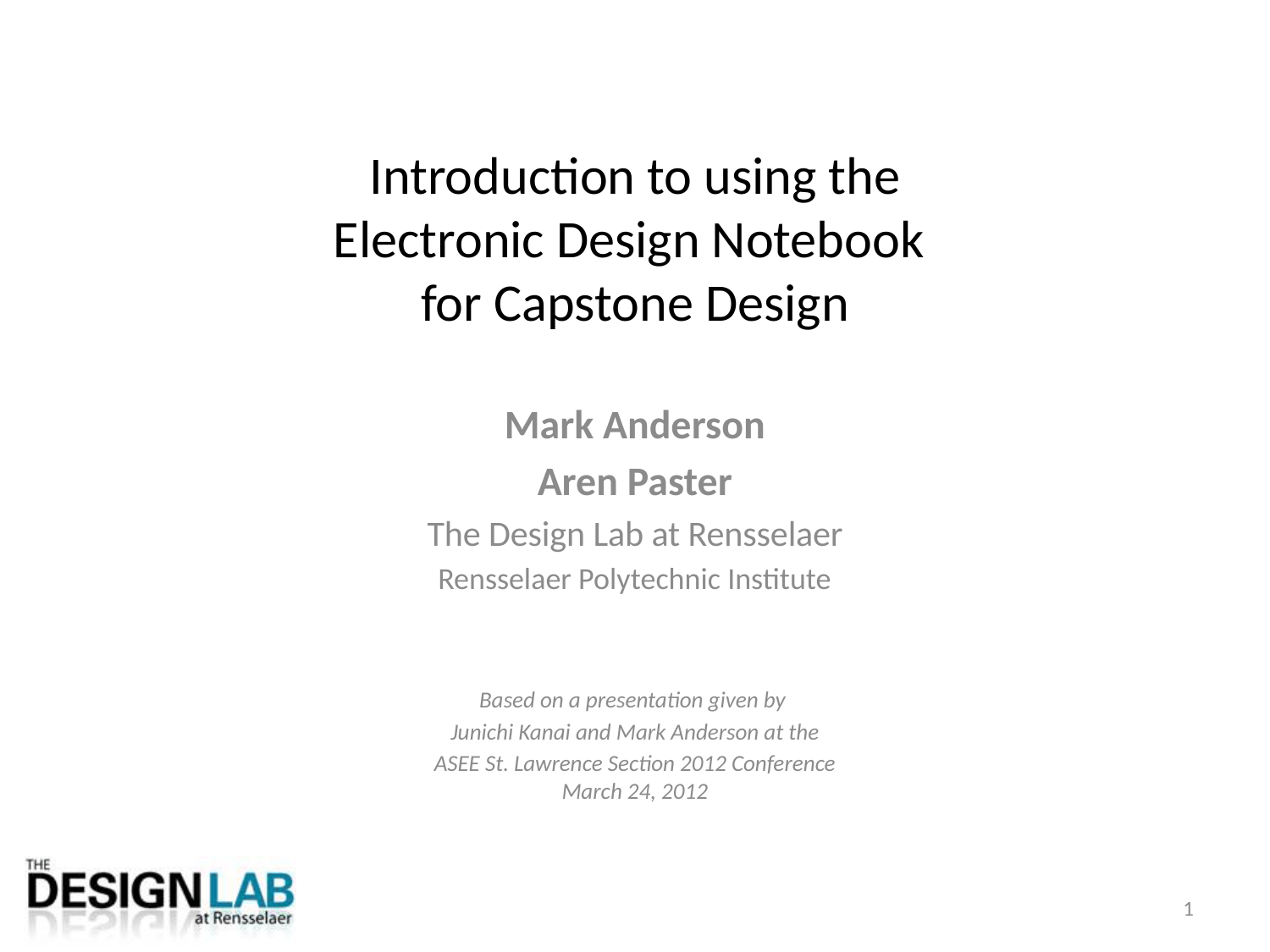

# Introduction to using the Electronic Design Notebook for Capstone Design
Mark Anderson
Aren Paster
The Design Lab at Rensselaer
Rensselaer Polytechnic Institute

Based on a presentation given by
Junichi Kanai and Mark Anderson at the
ASEE St. Lawrence Section 2012 Conference
March 24, 2012
1